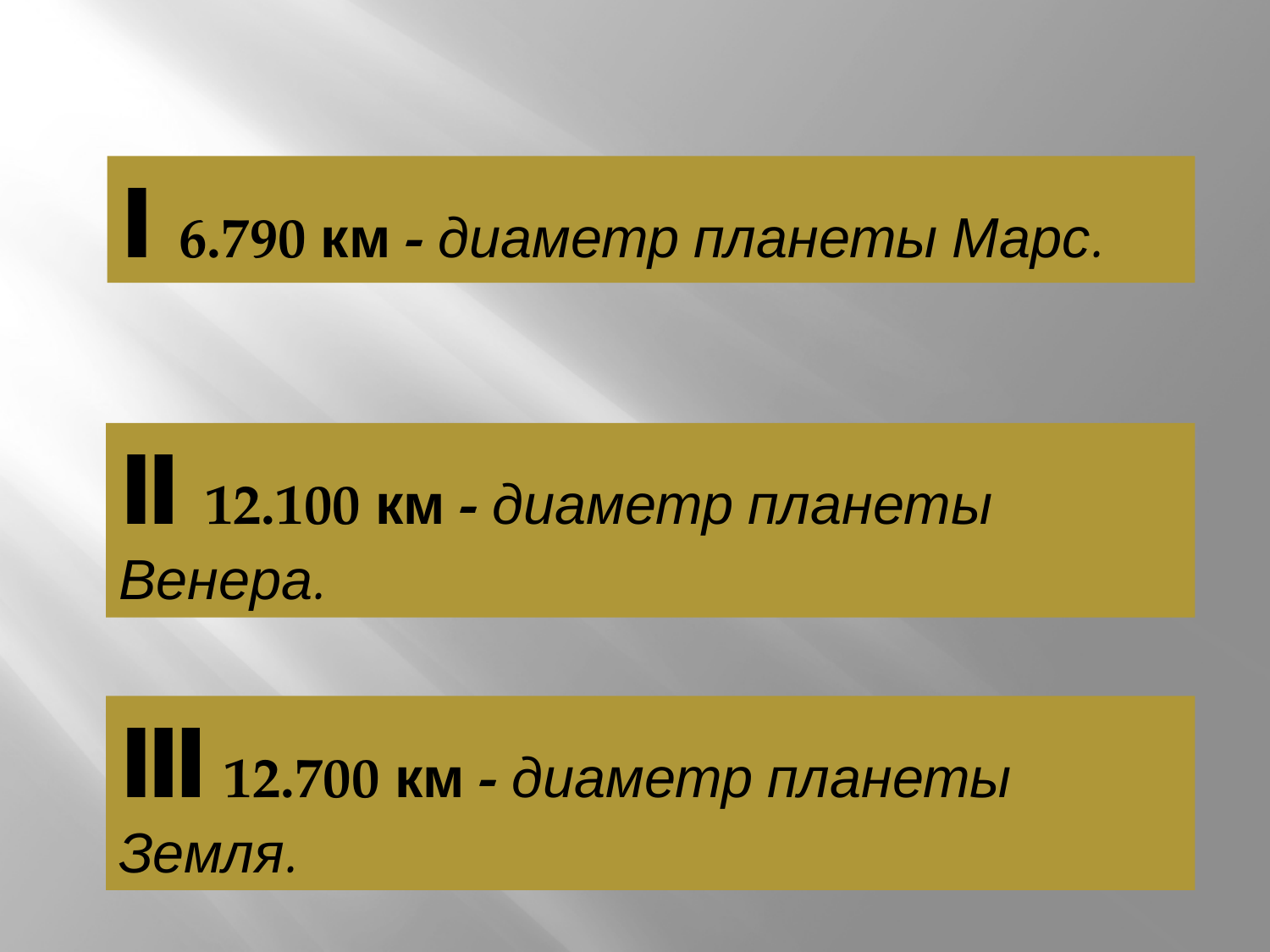

Ⅰ 6.790 км - диаметр планеты Марс.
Ⅱ 12.100 км - диаметр планеты Венера.
Ⅲ 12.700 км - диаметр планеты Земля.